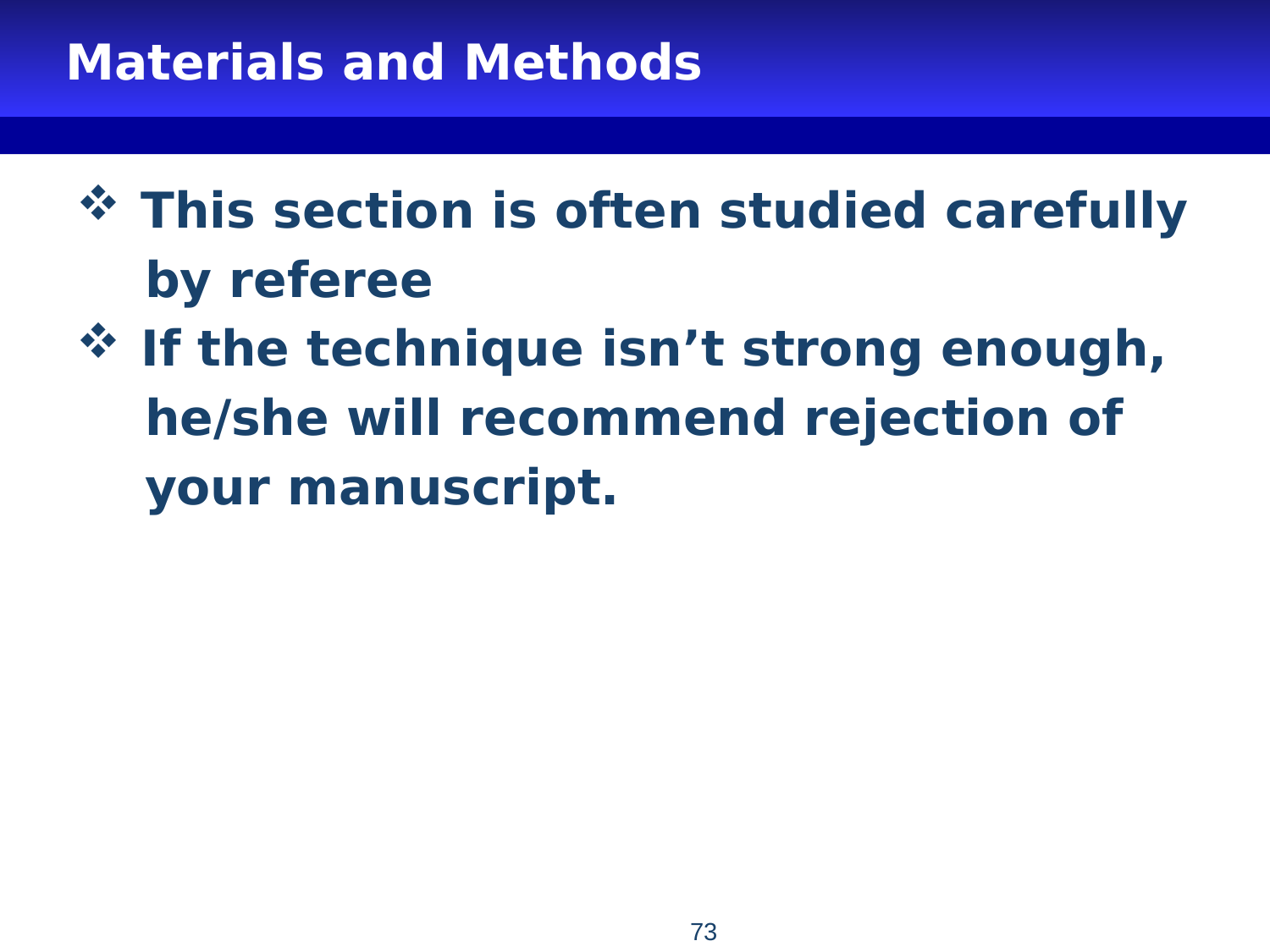

# Materials and Methods
 This section is often studied carefully
    by referee
 If the technique isn’t strong enough,
    he/she will recommend rejection of
    your manuscript.
73